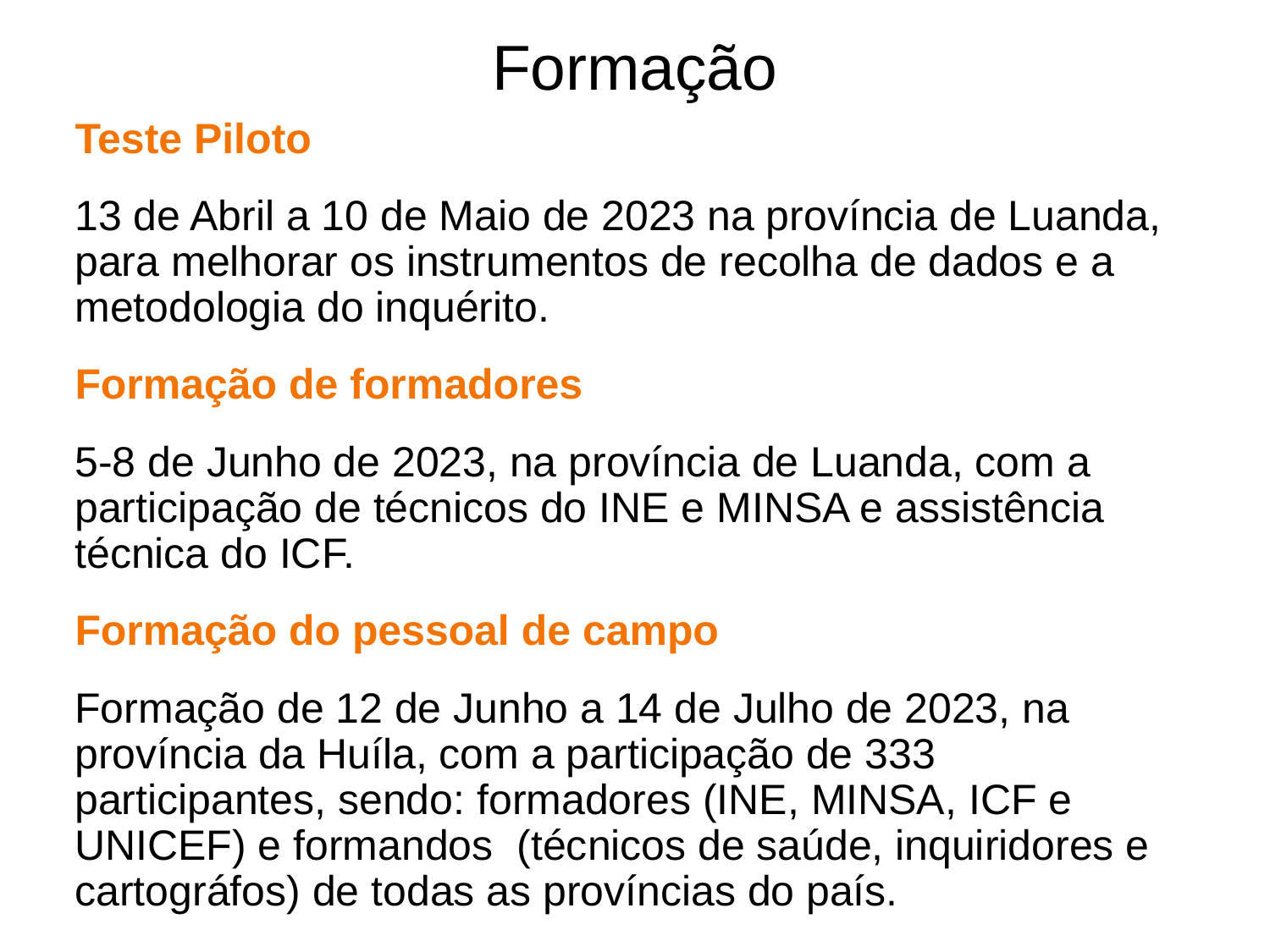

# Formação
Teste Piloto
13 de Abril a 10 de Maio de 2023 na província de Luanda, para melhorar os instrumentos de recolha de dados e a metodologia do inquérito.
Formação de formadores
5-8 de Junho de 2023, na província de Luanda, com a participação de técnicos do INE e MINSA e assistência técnica do ICF.
Formação do pessoal de campo
Formação de 12 de Junho a 14 de Julho de 2023, na província da Huíla, com a participação de 333 participantes, sendo: formadores (INE, MINSA, ICF e UNICEF) e formandos  (técnicos de saúde, inquiridores e cartográfos) de todas as províncias do país.